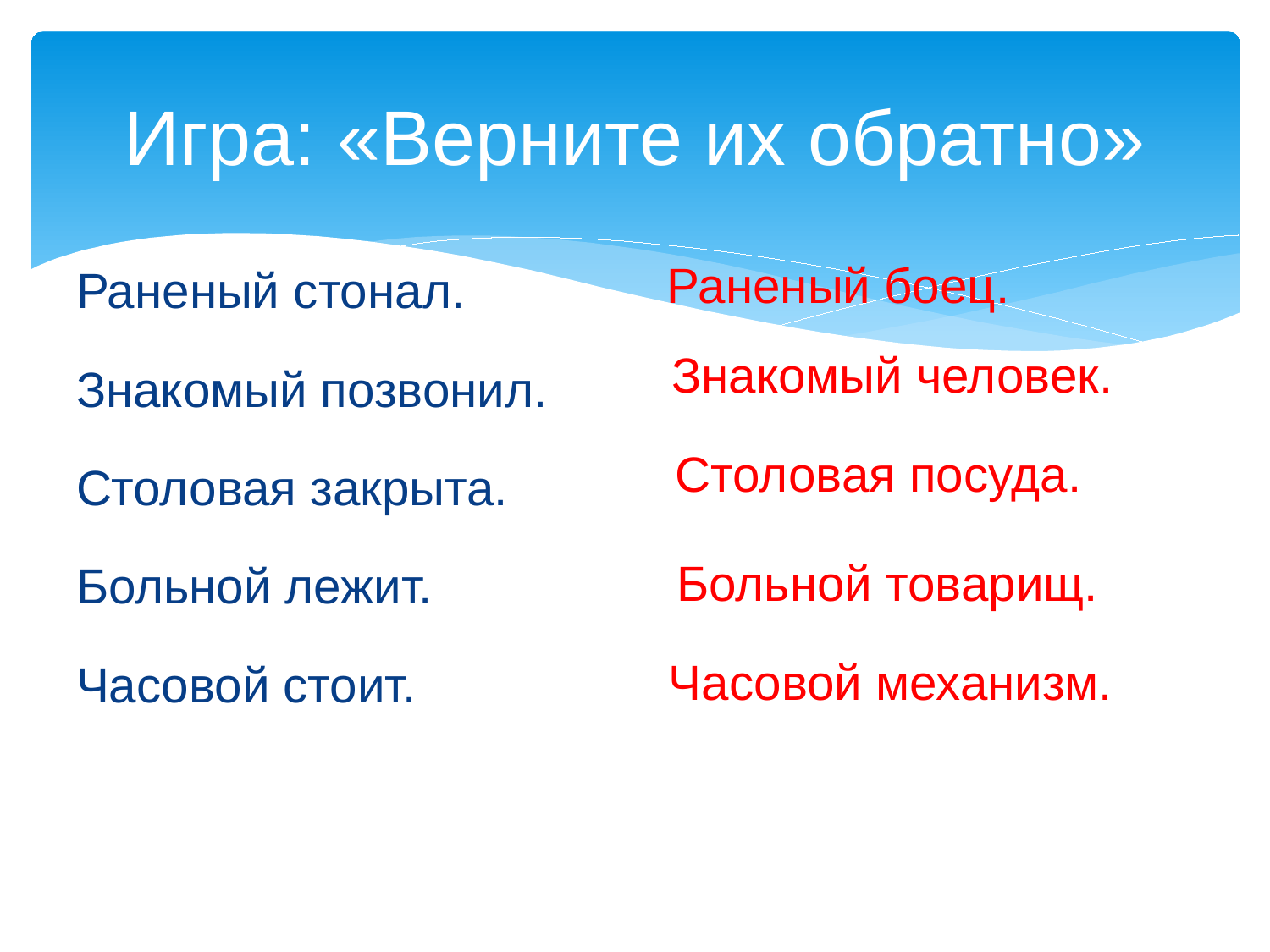

# Игра: «Верните их обратно»
Раненый стонал.
Знакомый позвонил.
Столовая закрыта.
Больной лежит.
Часовой стоит.
Раненый боец.
Знакомый человек.
Столовая посуда.
Больной товарищ.
Часовой механизм.